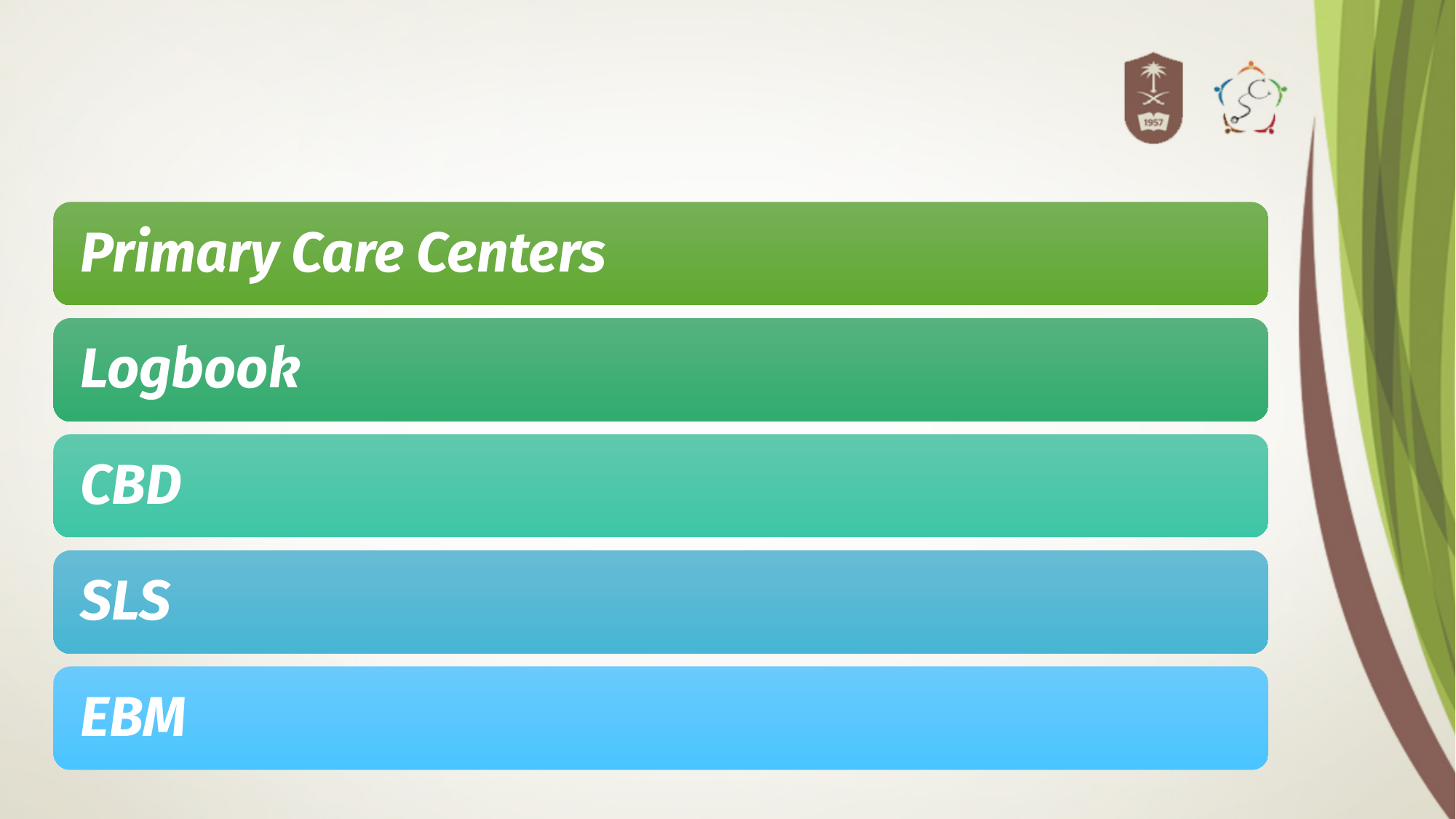

Primary Care Centers
Logbook
CBD
SLS
EBM